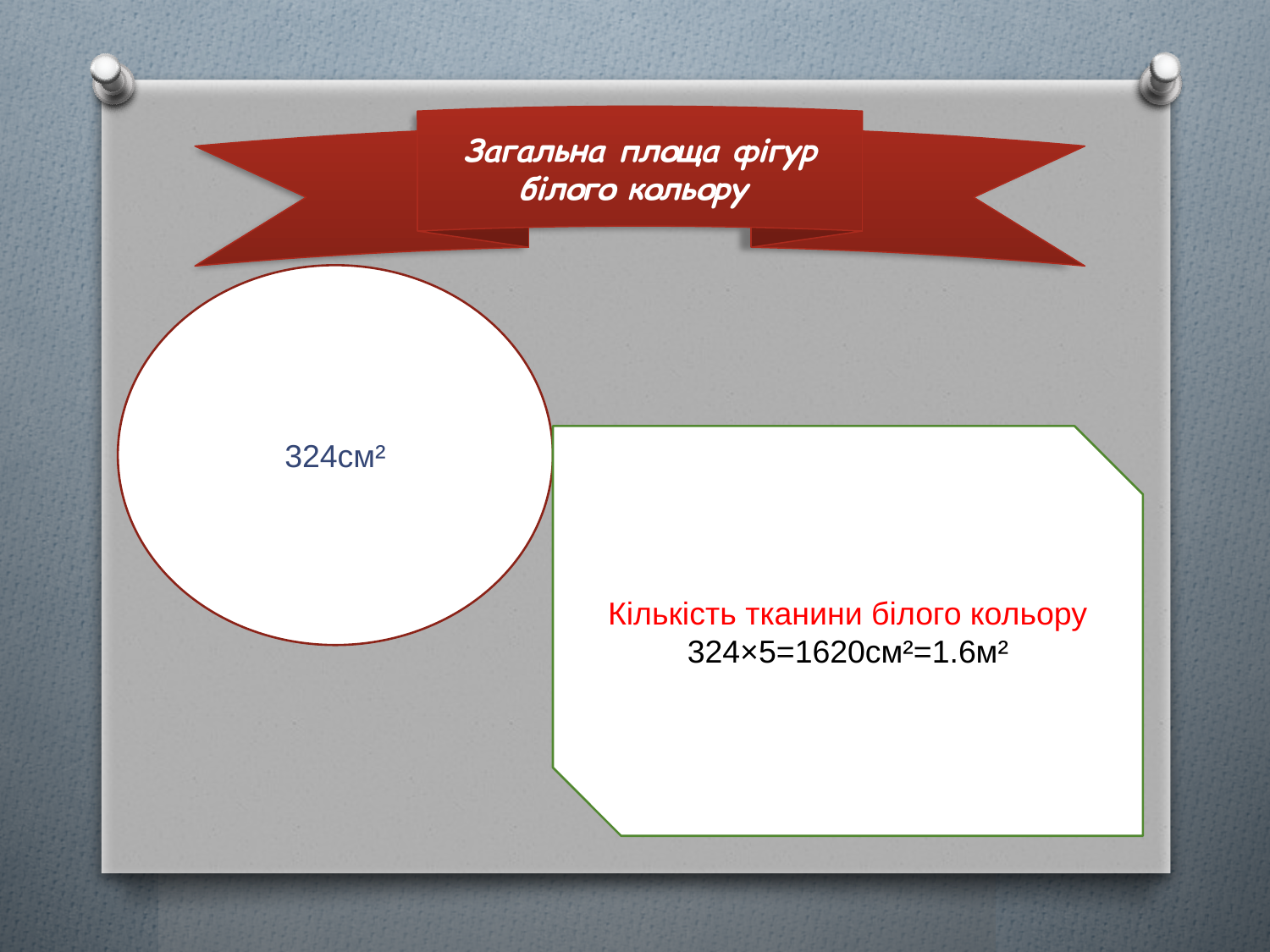

Загальна площа фігур білого кольору
324см²
Кількість тканини білого кольору
324×5=1620см²=1.6м²